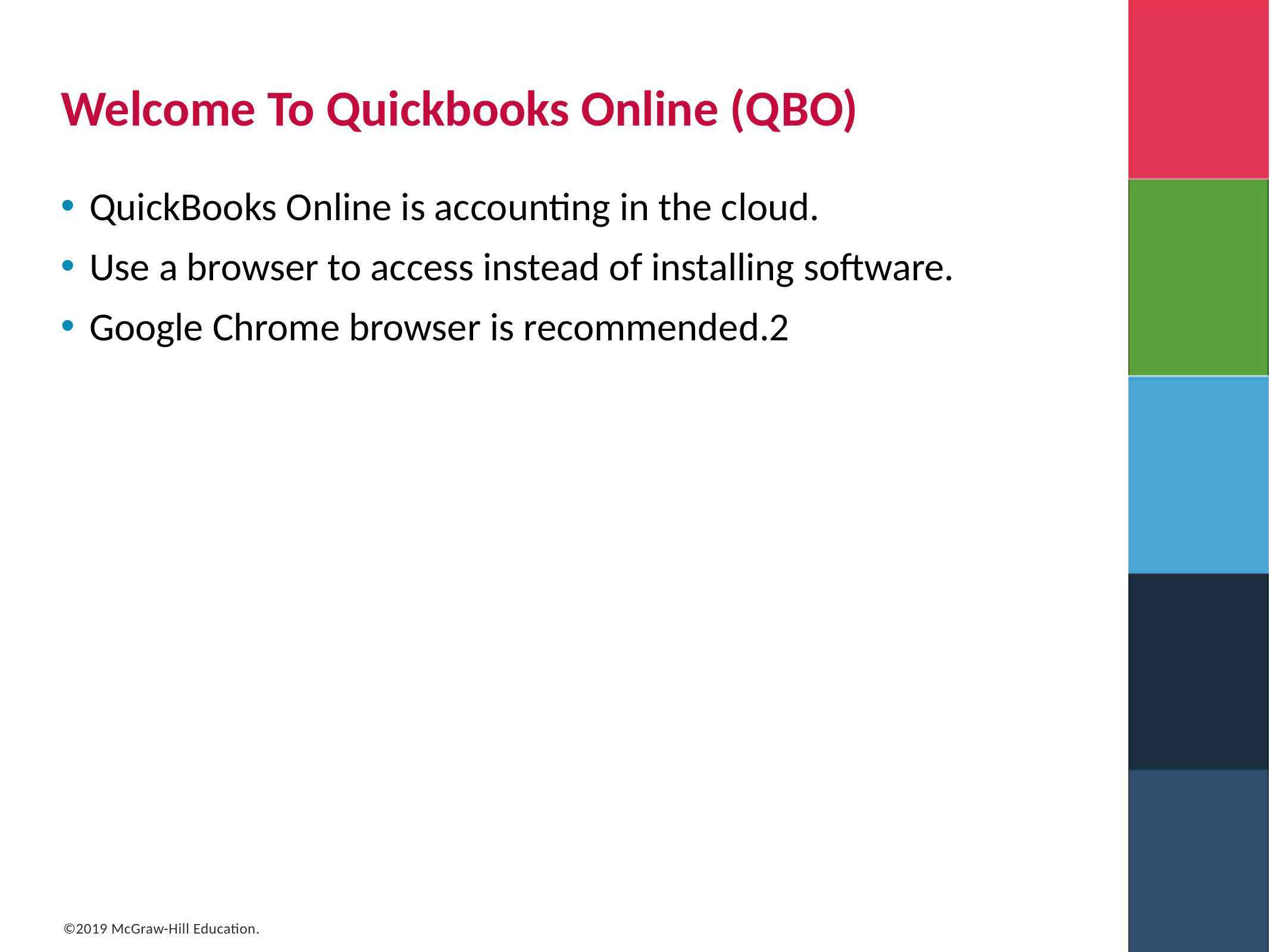

# Welcome To Quickbooks Online (Q B O)
QuickBooks Online is accounting in the cloud.
Use a browser to access instead of installing software.
Google Chrome browser is recommended.2